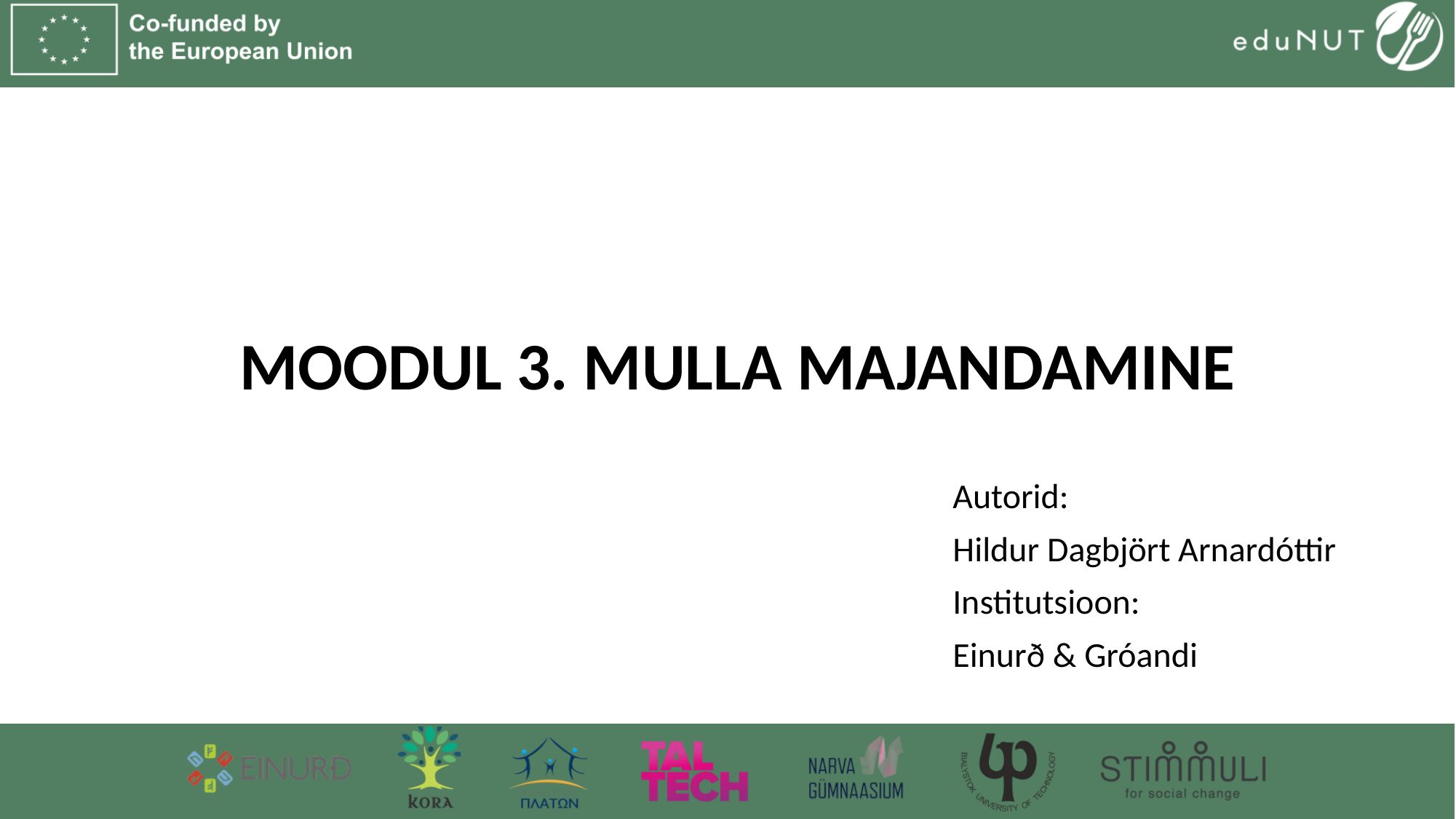

Moodul 3. Mulla majandamine
Autorid:
Hildur Dagbjört Arnardóttir
Institutsioon:
Einurð & Gróandi